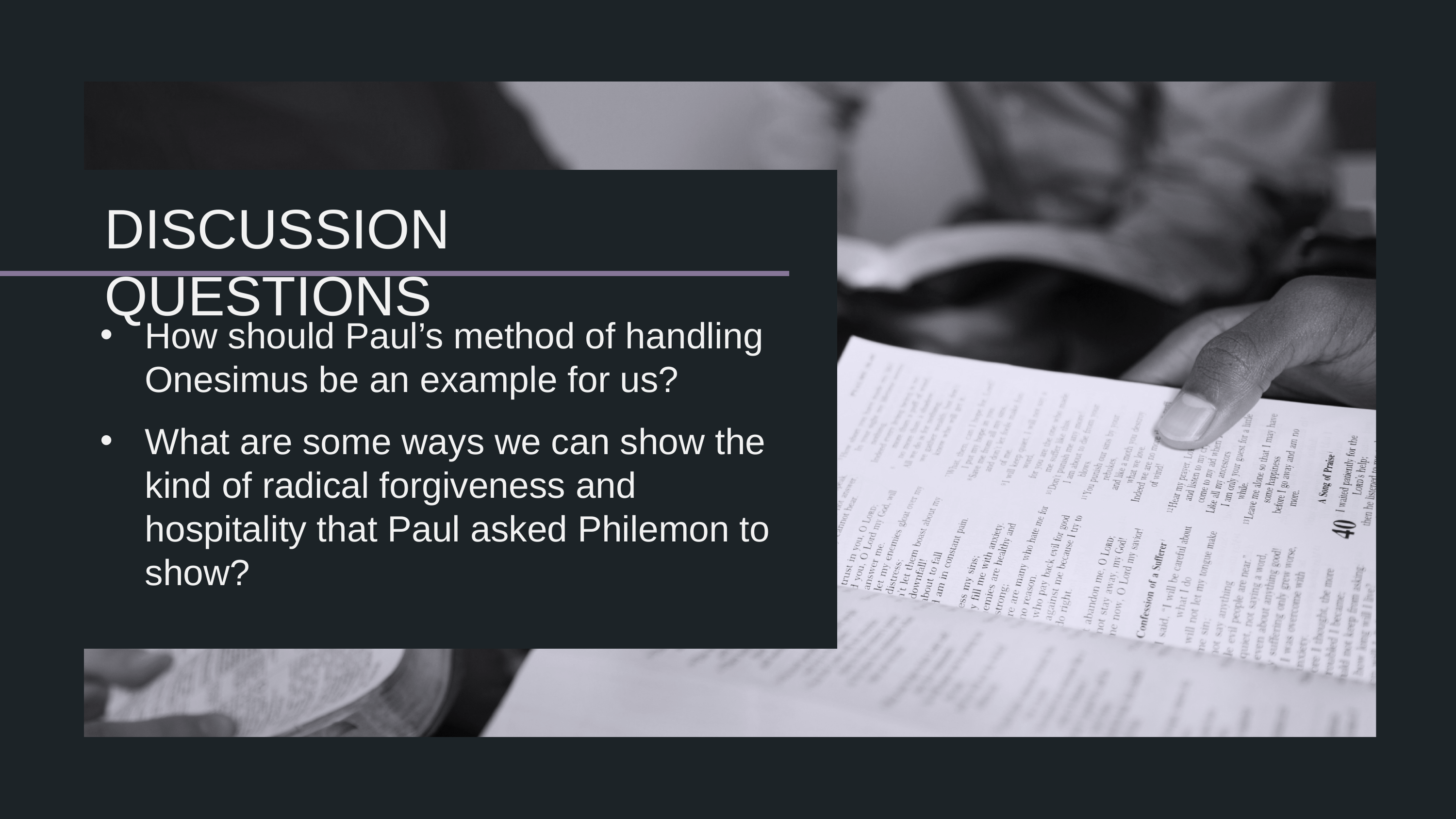

How should Paul’s method of handling Onesimus be an example for us?
What are some ways we can show the kind of radical forgiveness and hospitality that Paul asked Philemon to show?